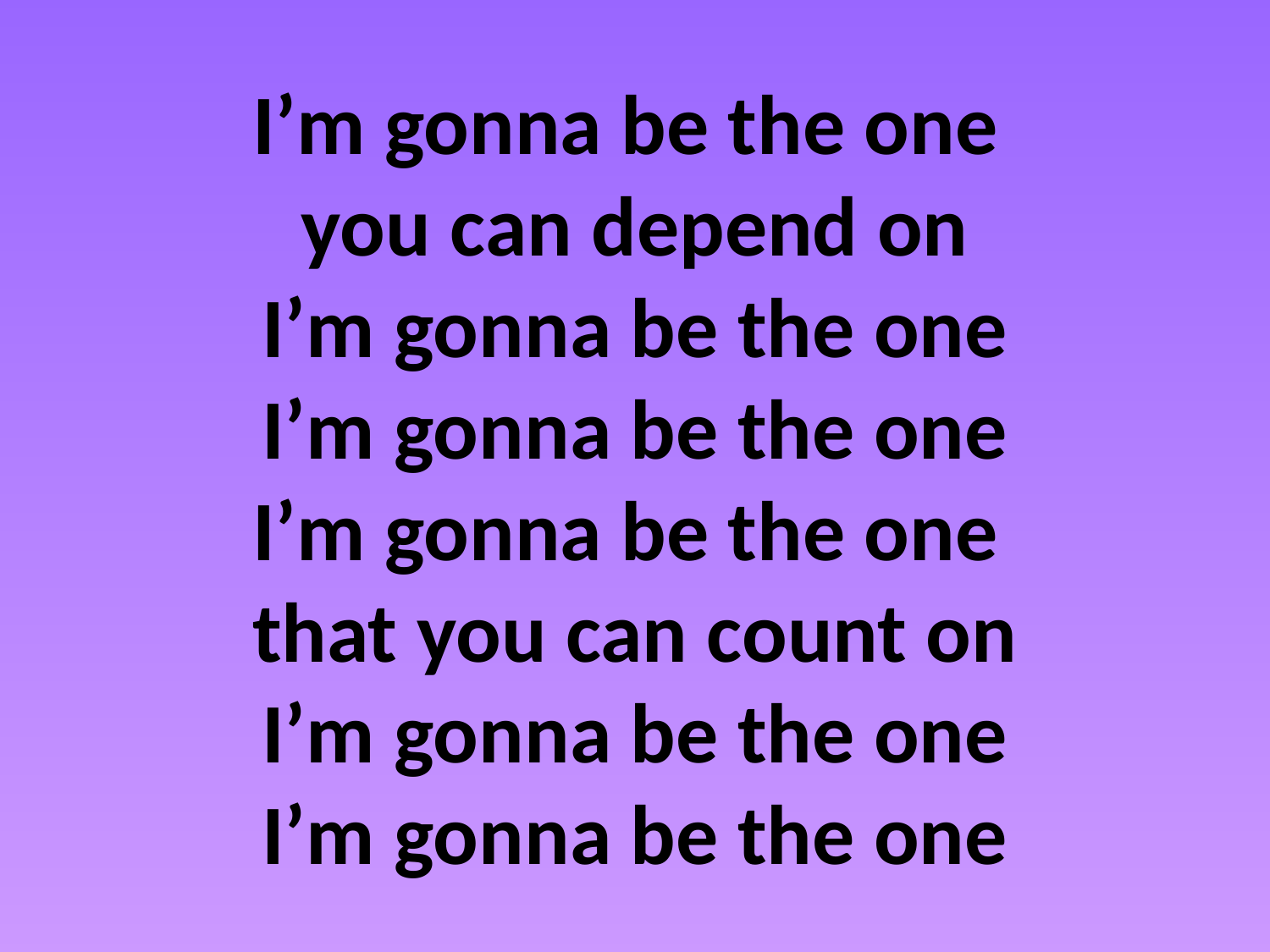

Iʼm gonna be the one
you can depend on
Iʼm gonna be the one
Iʼm gonna be the one
Iʼm gonna be the one
that you can count on
Iʼm gonna be the one
Iʼm gonna be the one